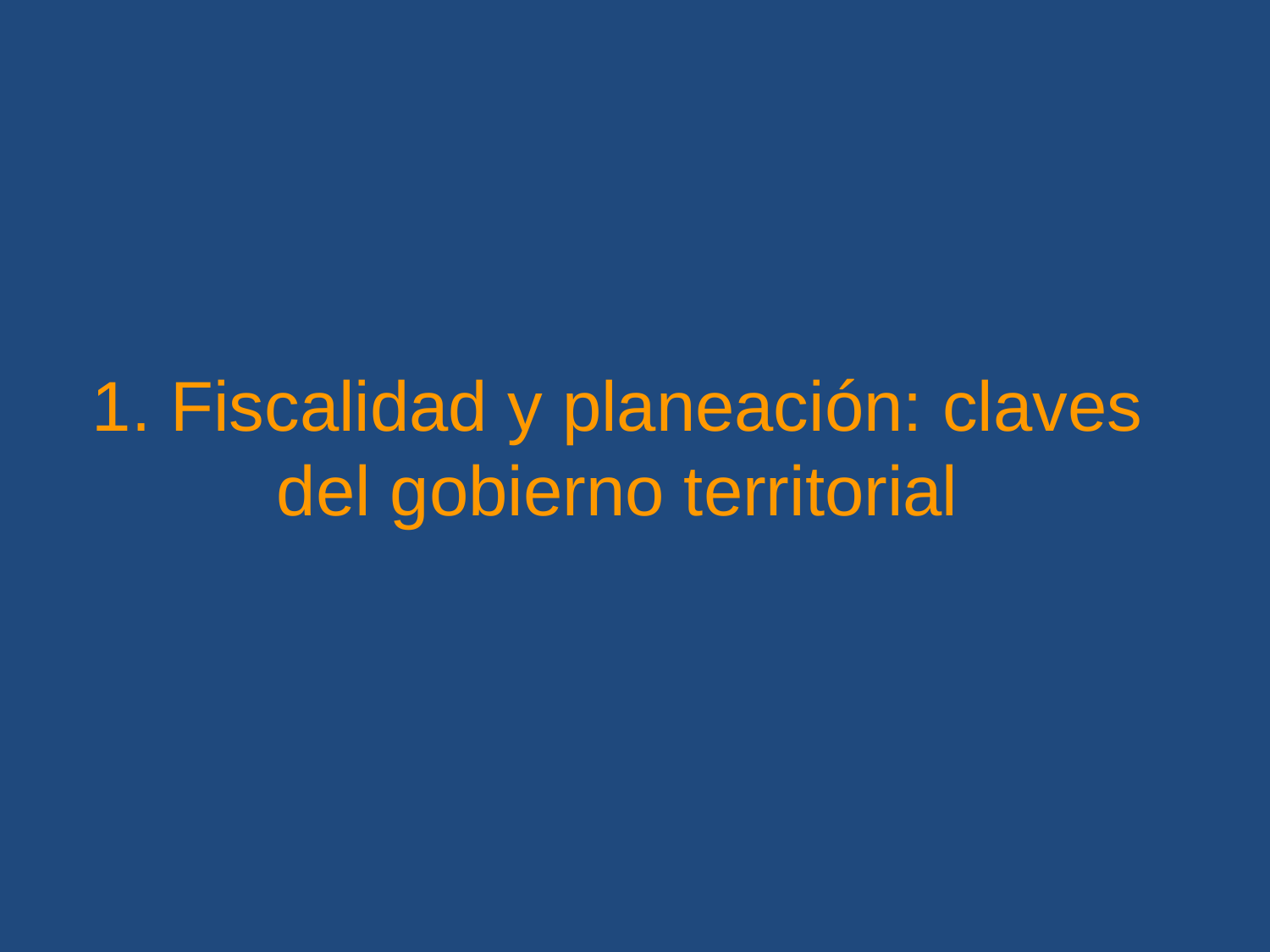

# 1. Fiscalidad y planeación: claves del gobierno territorial